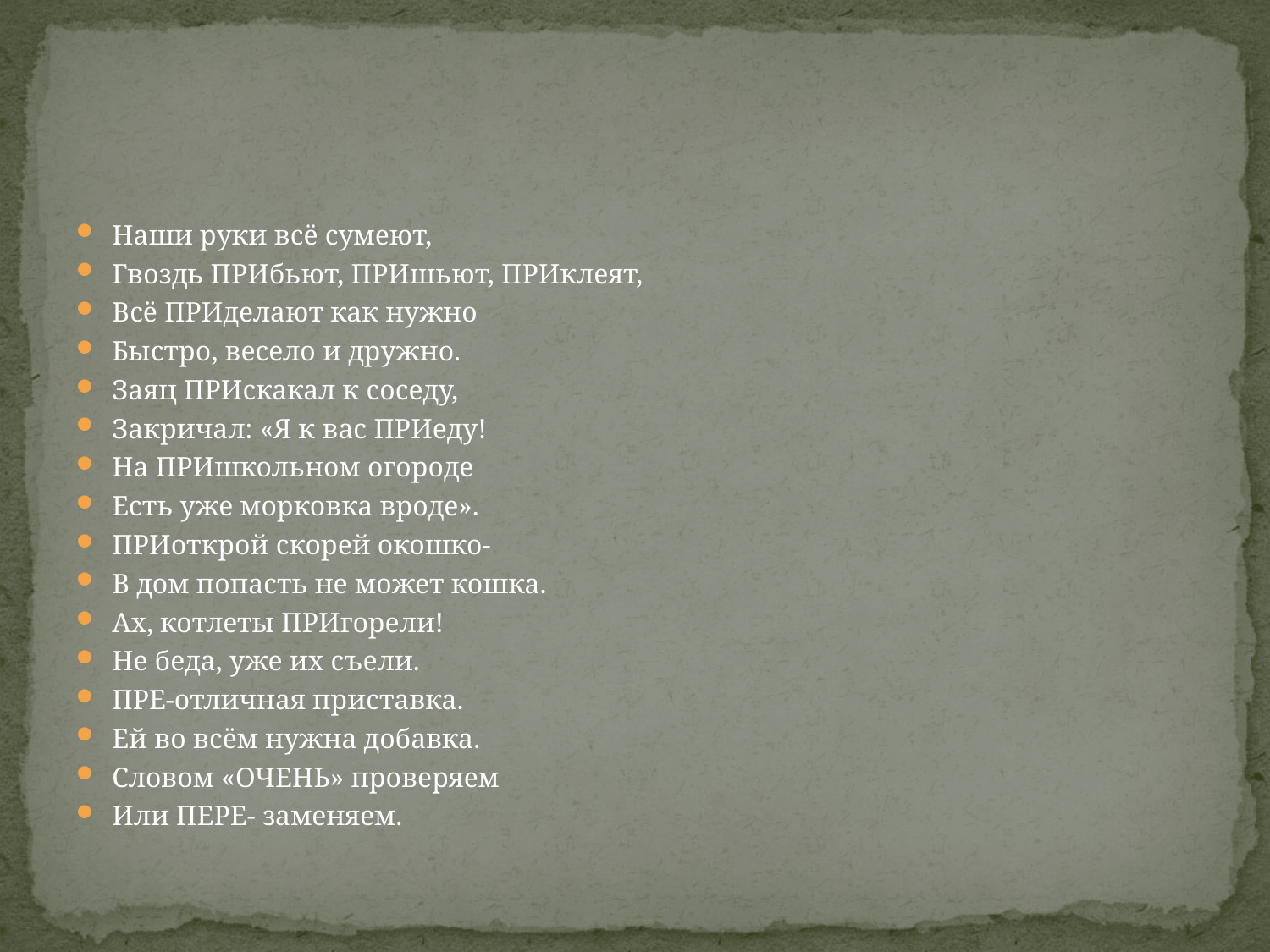

#
Наши руки всё сумеют,
Гвоздь ПРИбьют, ПРИшьют, ПРИклеят,
Всё ПРИделают как нужно
Быстро, весело и дружно.
Заяц ПРИскакал к соседу,
Закричал: «Я к вас ПРИеду!
На ПРИшкольном огороде
Есть уже морковка вроде».
ПРИоткрой скорей окошко-
В дом попасть не может кошка.
Ах, котлеты ПРИгорели!
Не беда, уже их съели.
ПРЕ-отличная приставка.
Ей во всём нужна добавка.
Словом «ОЧЕНЬ» проверяем
Или ПЕРЕ- заменяем.